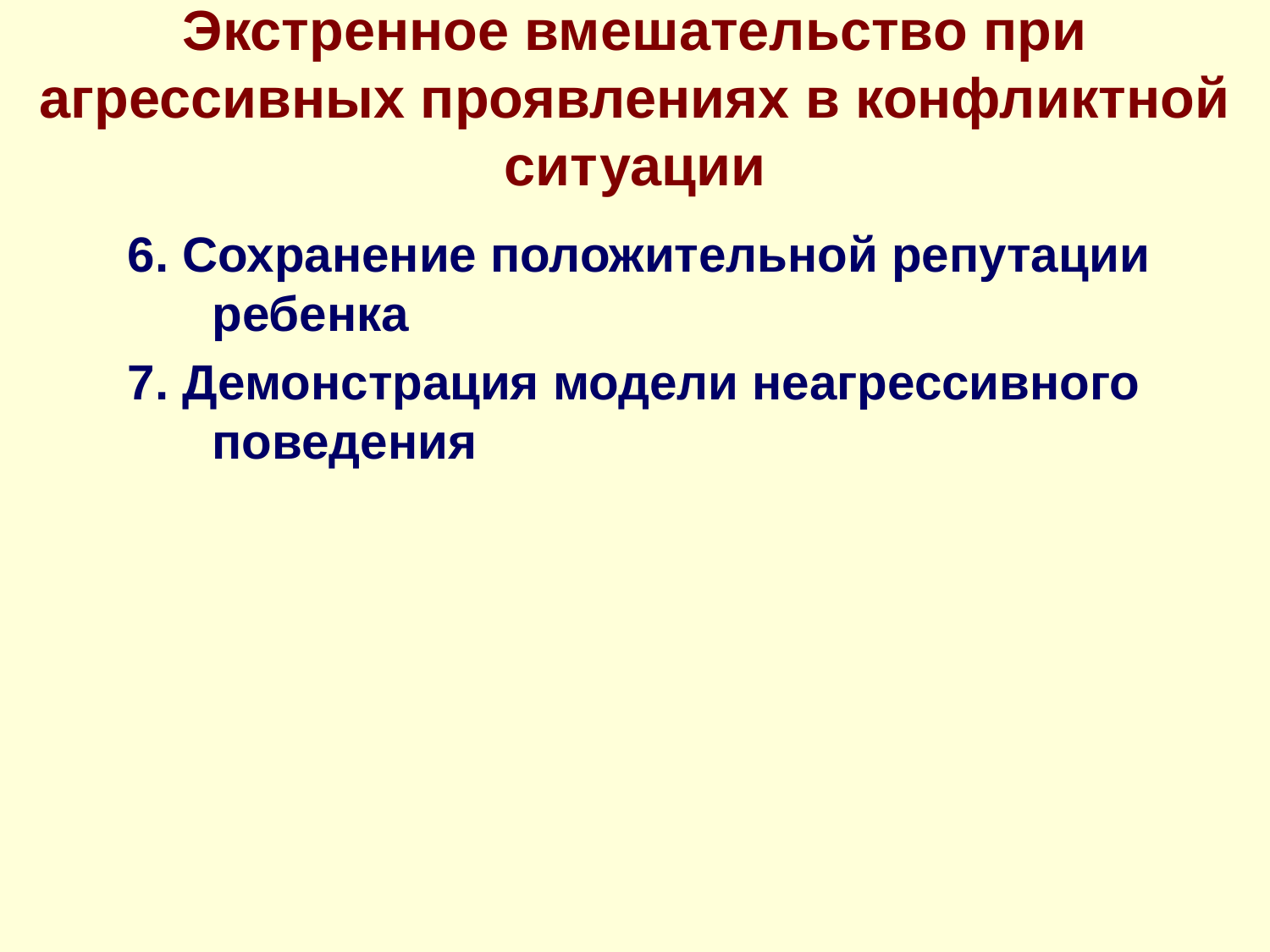

# Экстренное вмешательство при агрессивных проявлениях в конфликтной ситуации
6. Сохранение положительной репутации ребенка
7. Демонстрация модели неагрессивного поведения